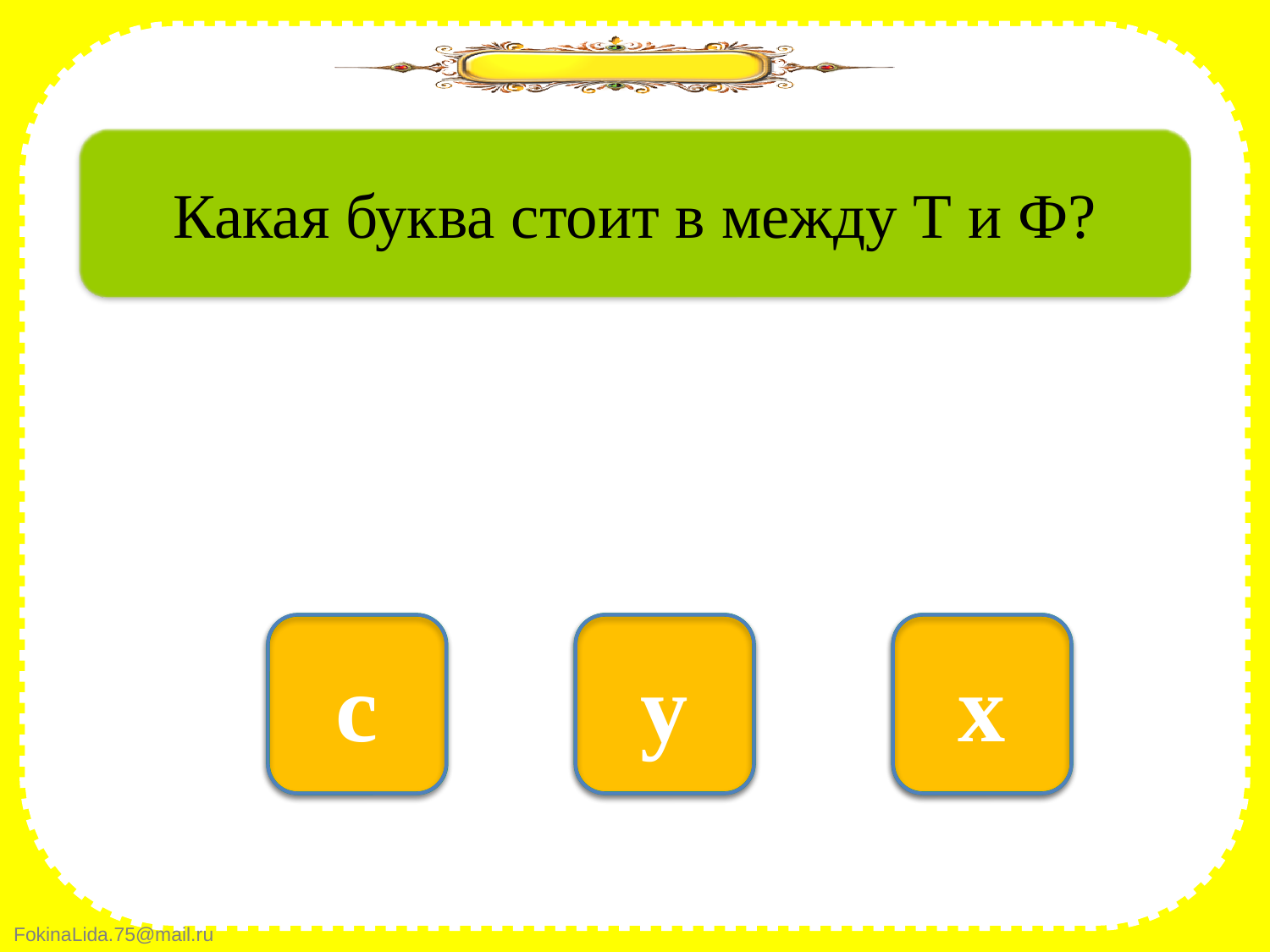

Какая буква стоит в между Т и Ф?
нет
нет
х
да
у

с